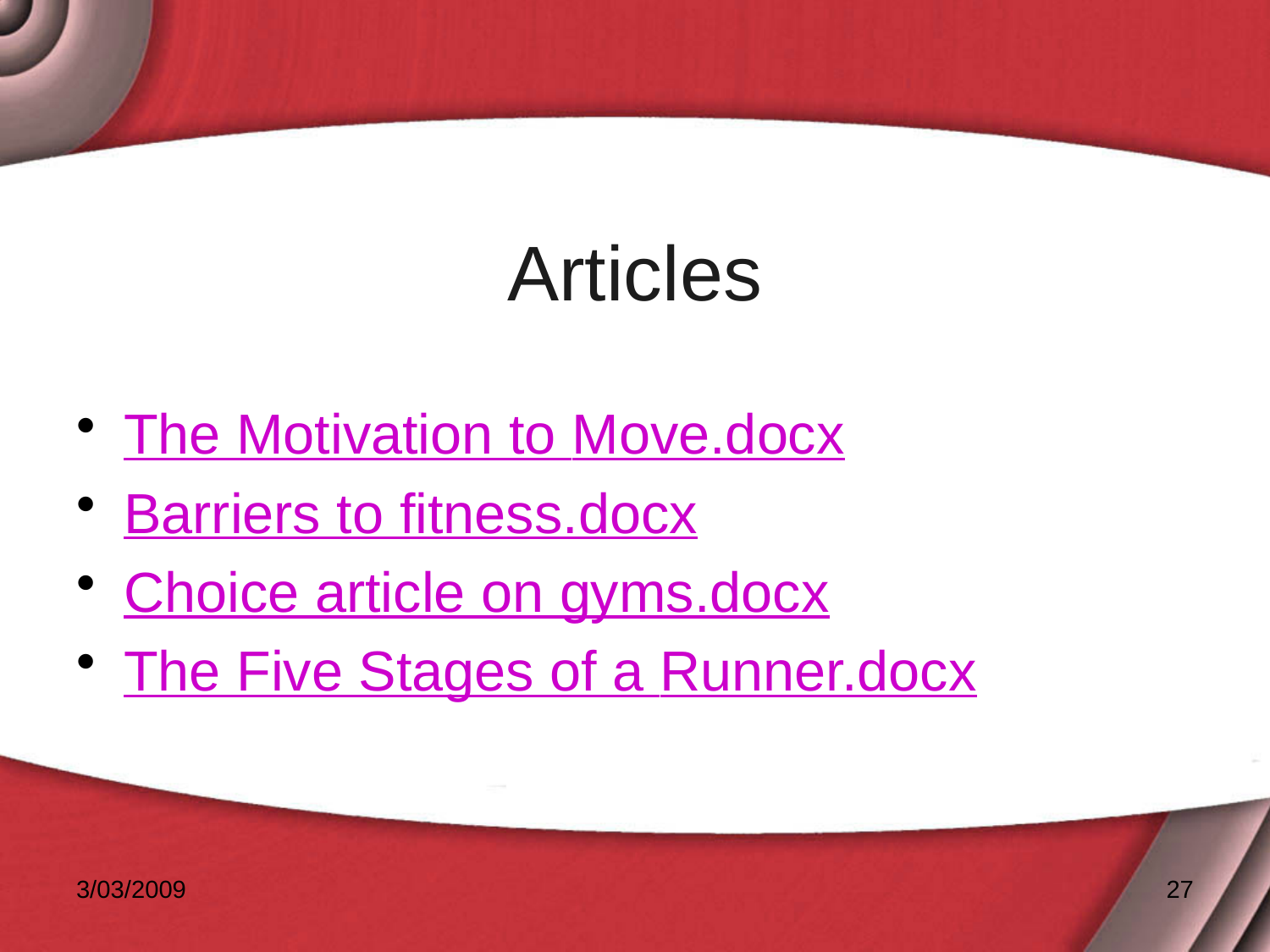

# Articles
The Motivation to Move.docx
Barriers to fitness.docx
Choice article on gyms.docx
The Five Stages of a Runner.docx
3/03/2009
27